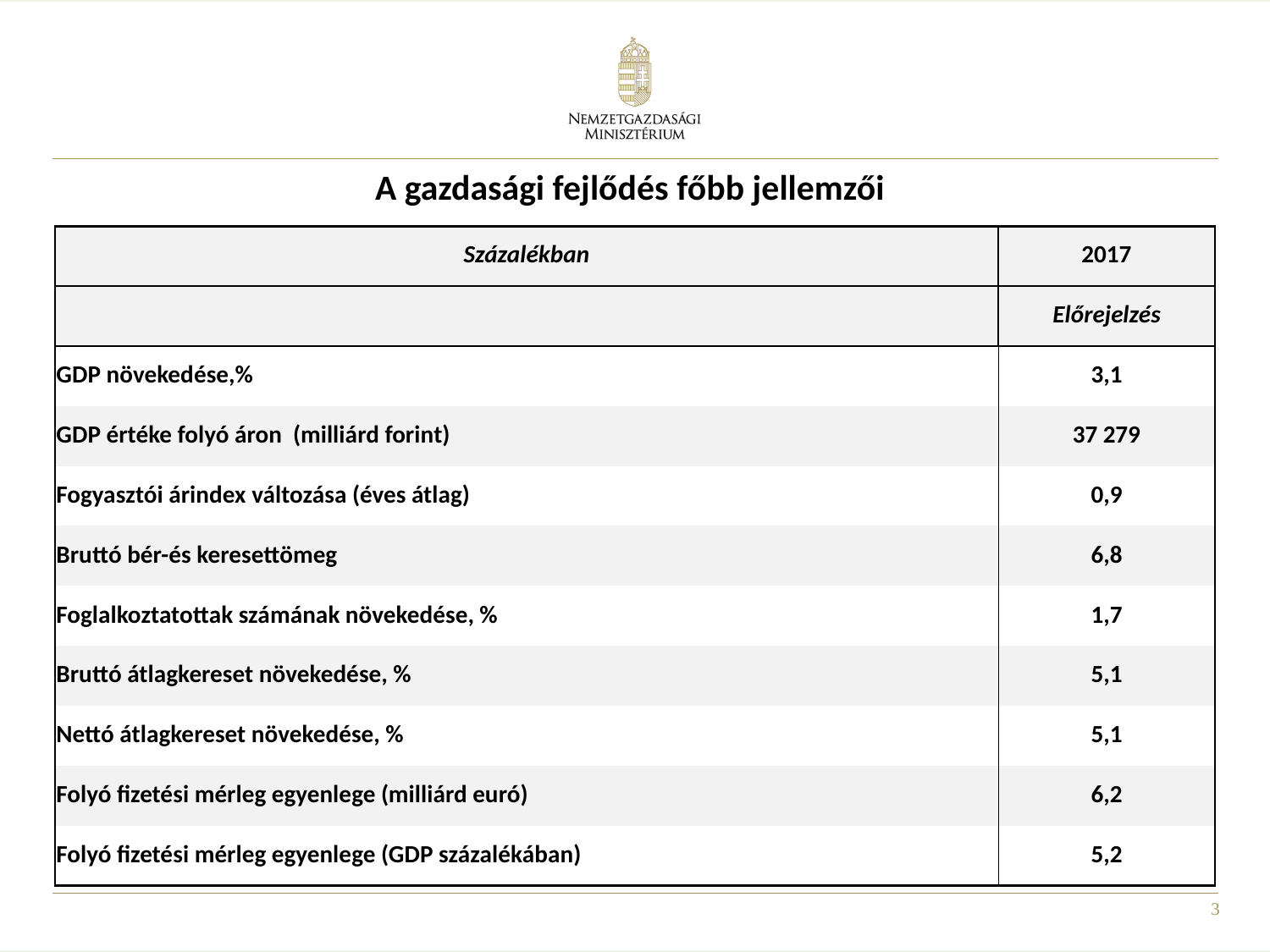

# A gazdasági fejlődés főbb jellemzői
| Százalékban | 2017 |
| --- | --- |
|  | Előrejelzés |
| GDP növekedése,% | 3,1 |
| GDP értéke folyó áron (milliárd forint) | 37 279 |
| Fogyasztói árindex változása (éves átlag) | 0,9 |
| Bruttó bér-és keresettömeg | 6,8 |
| Foglalkoztatottak számának növekedése, % | 1,7 |
| Bruttó átlagkereset növekedése, % | 5,1 |
| Nettó átlagkereset növekedése, % | 5,1 |
| Folyó fizetési mérleg egyenlege (milliárd euró) | 6,2 |
| Folyó fizetési mérleg egyenlege (GDP százalékában) | 5,2 |